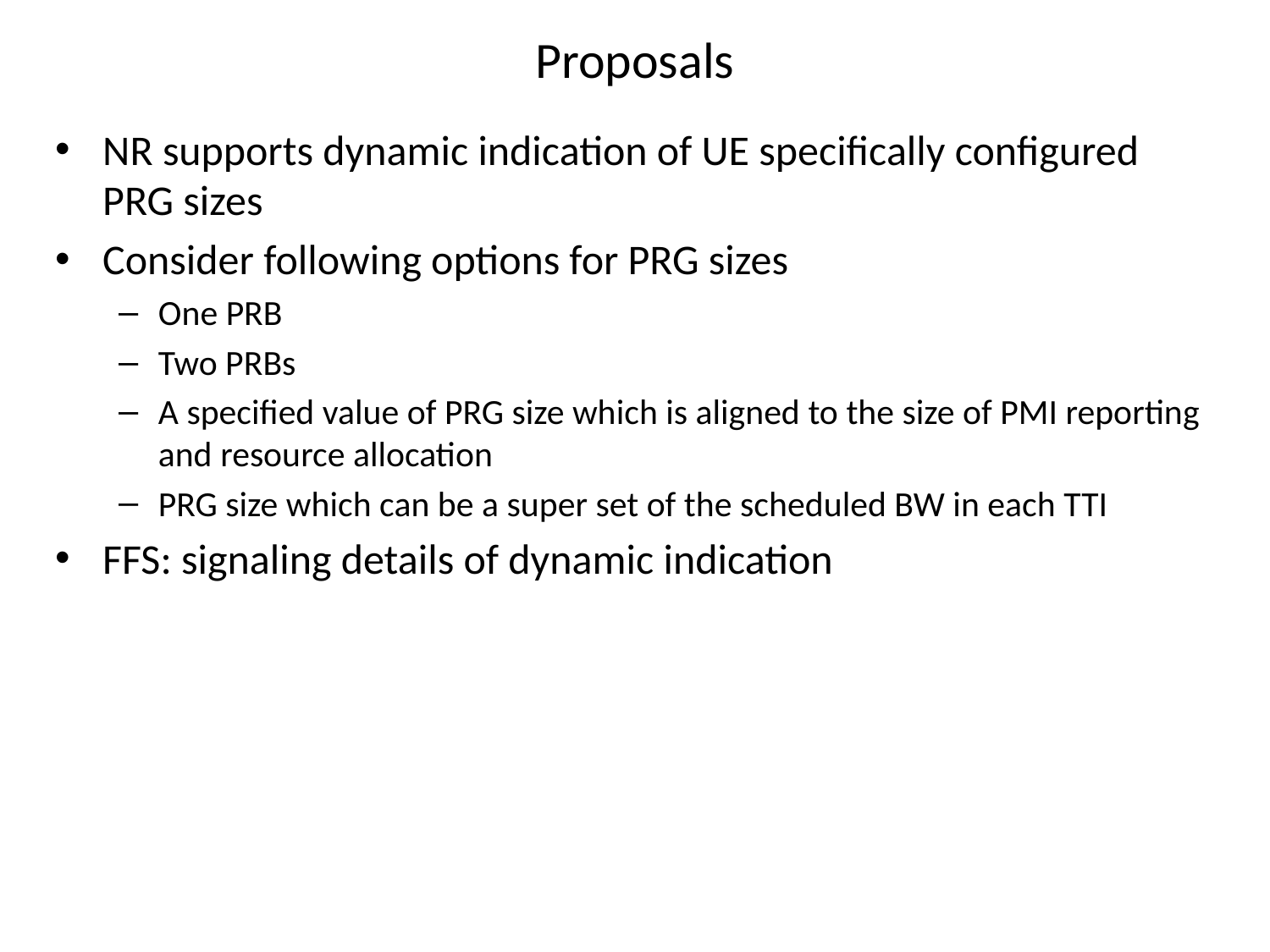

# Proposals
NR supports dynamic indication of UE specifically configured PRG sizes
Consider following options for PRG sizes
One PRB
Two PRBs
A specified value of PRG size which is aligned to the size of PMI reporting and resource allocation
PRG size which can be a super set of the scheduled BW in each TTI
FFS: signaling details of dynamic indication